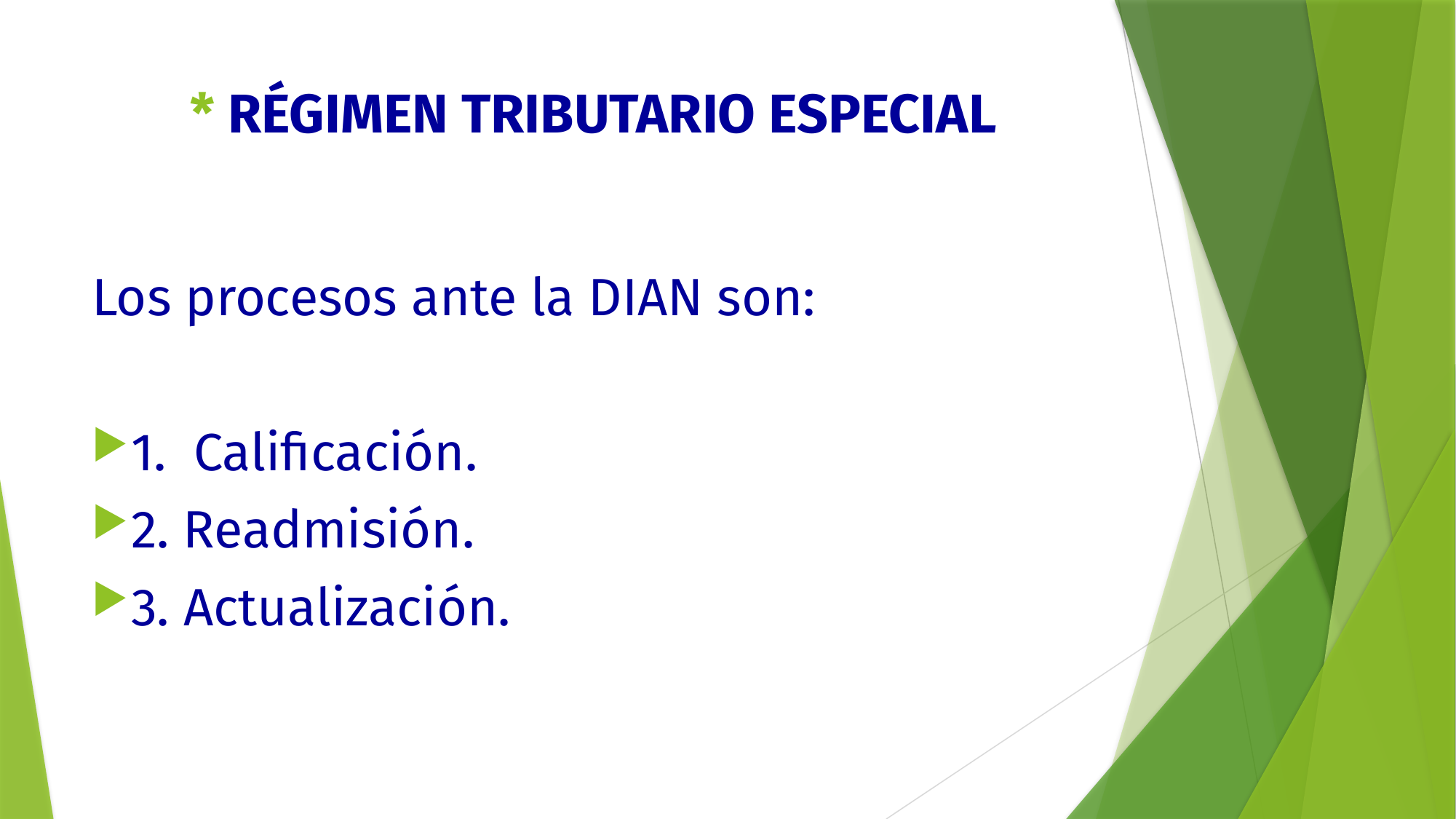

# * RÉGIMEN TRIBUTARIO ESPECIAL
Los procesos ante la DIAN son:

1.  Calificación.
2. Readmisión.
3. Actualización.